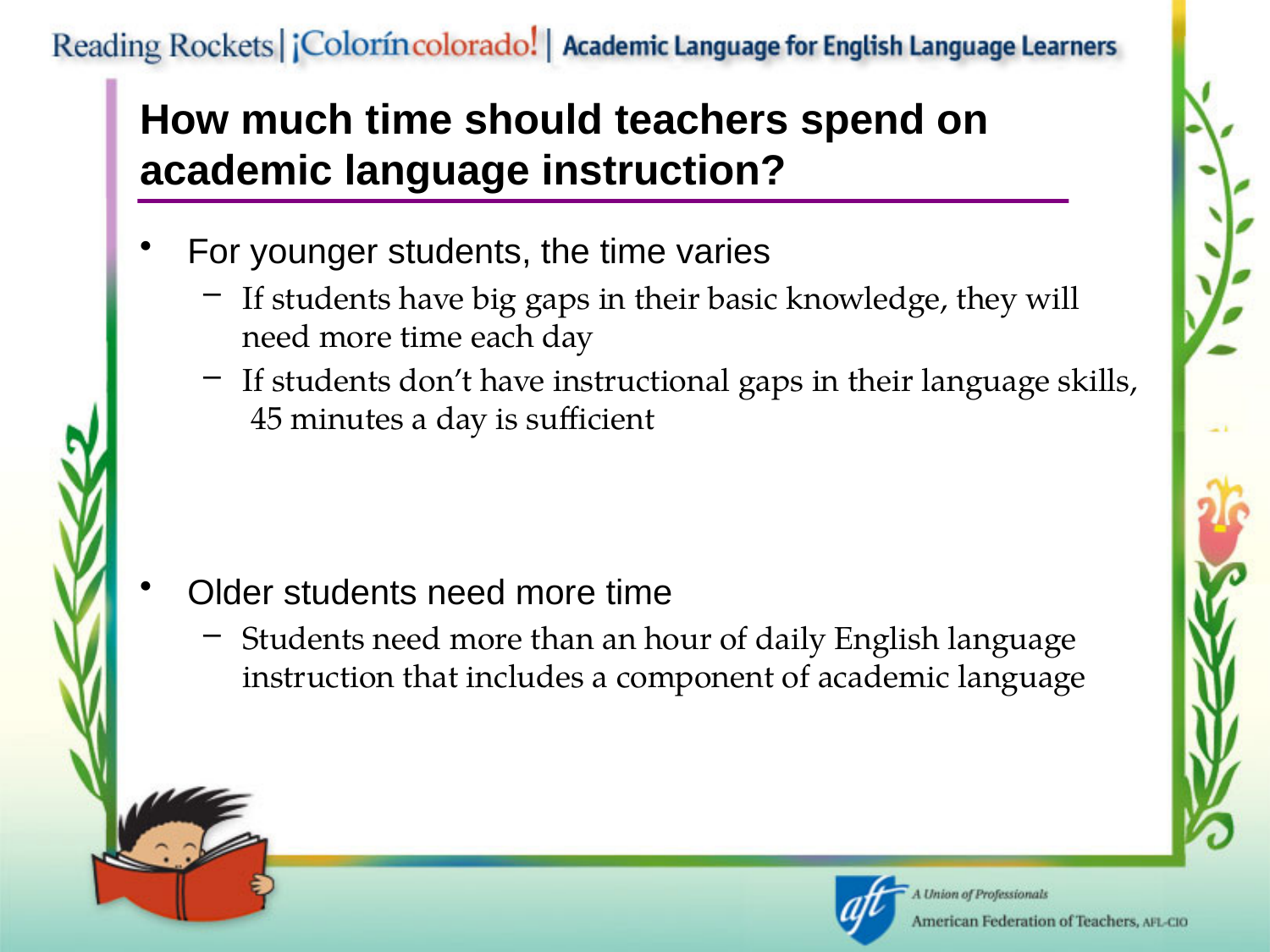

# How much time should teachers spend on academic language instruction?
For younger students, the time varies
If students have big gaps in their basic knowledge, they will need more time each day
If students don’t have instructional gaps in their language skills,   45 minutes a day is sufficient

Older students need more time
Students need more than an hour of daily English language instruction that includes a component of academic language